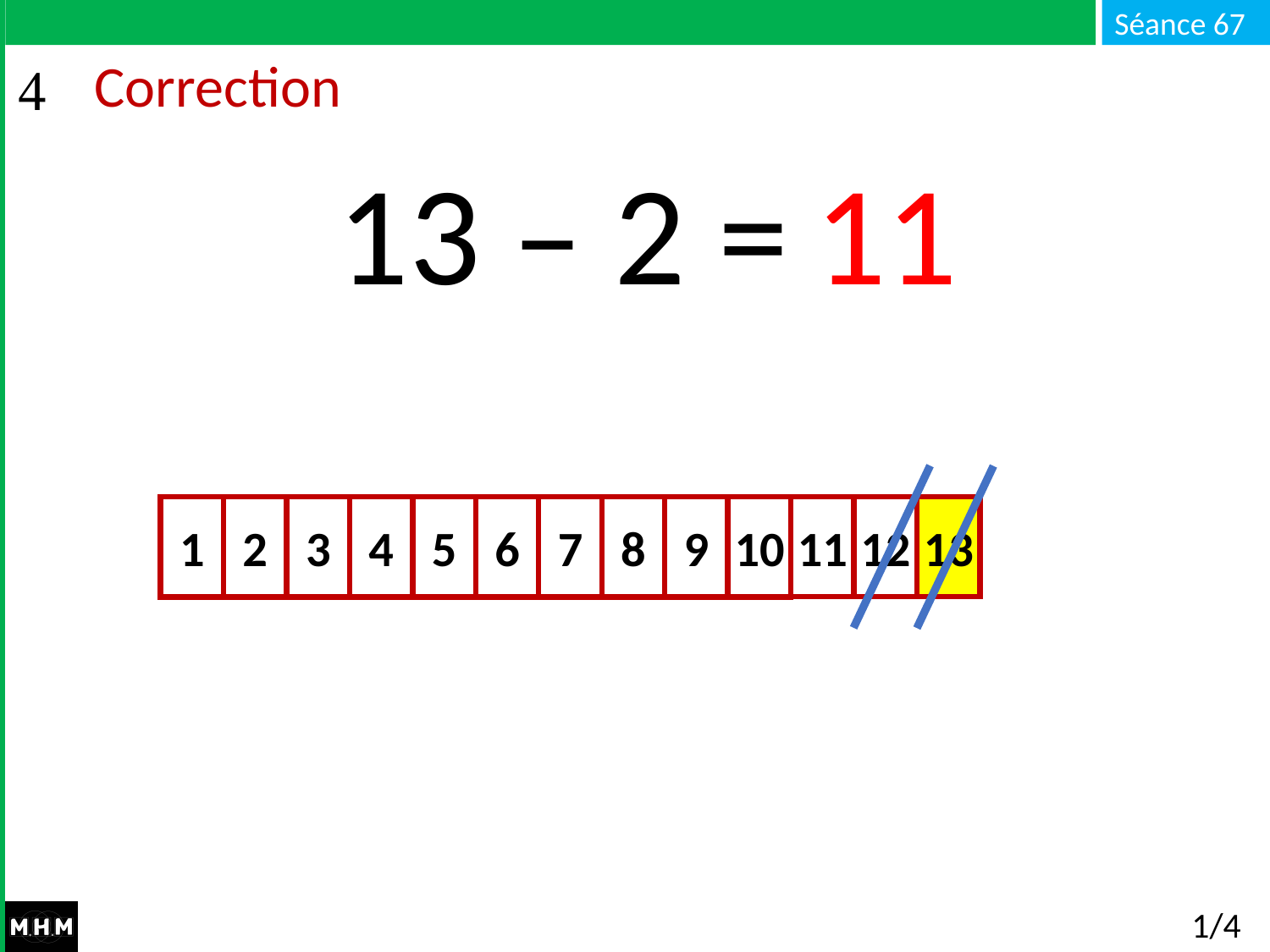

# Correction
13 – 2 = …
11
11
13
12
1
3
4
5
6
7
8
9
10
2
1/4